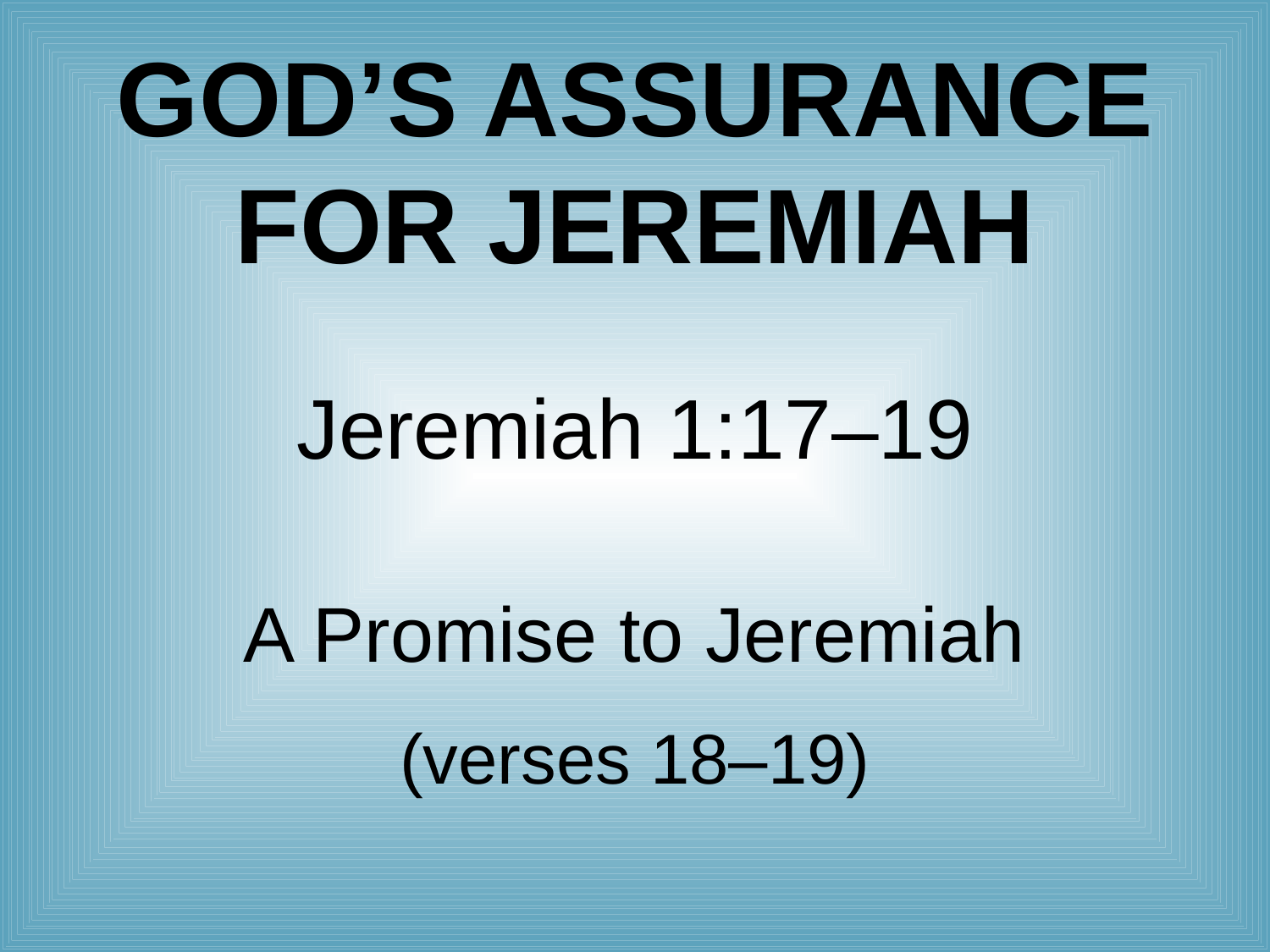

# God’s Assurance for Jeremiah
Jeremiah 1:17–19

A Promise to Jeremiah
(verses 18–19)